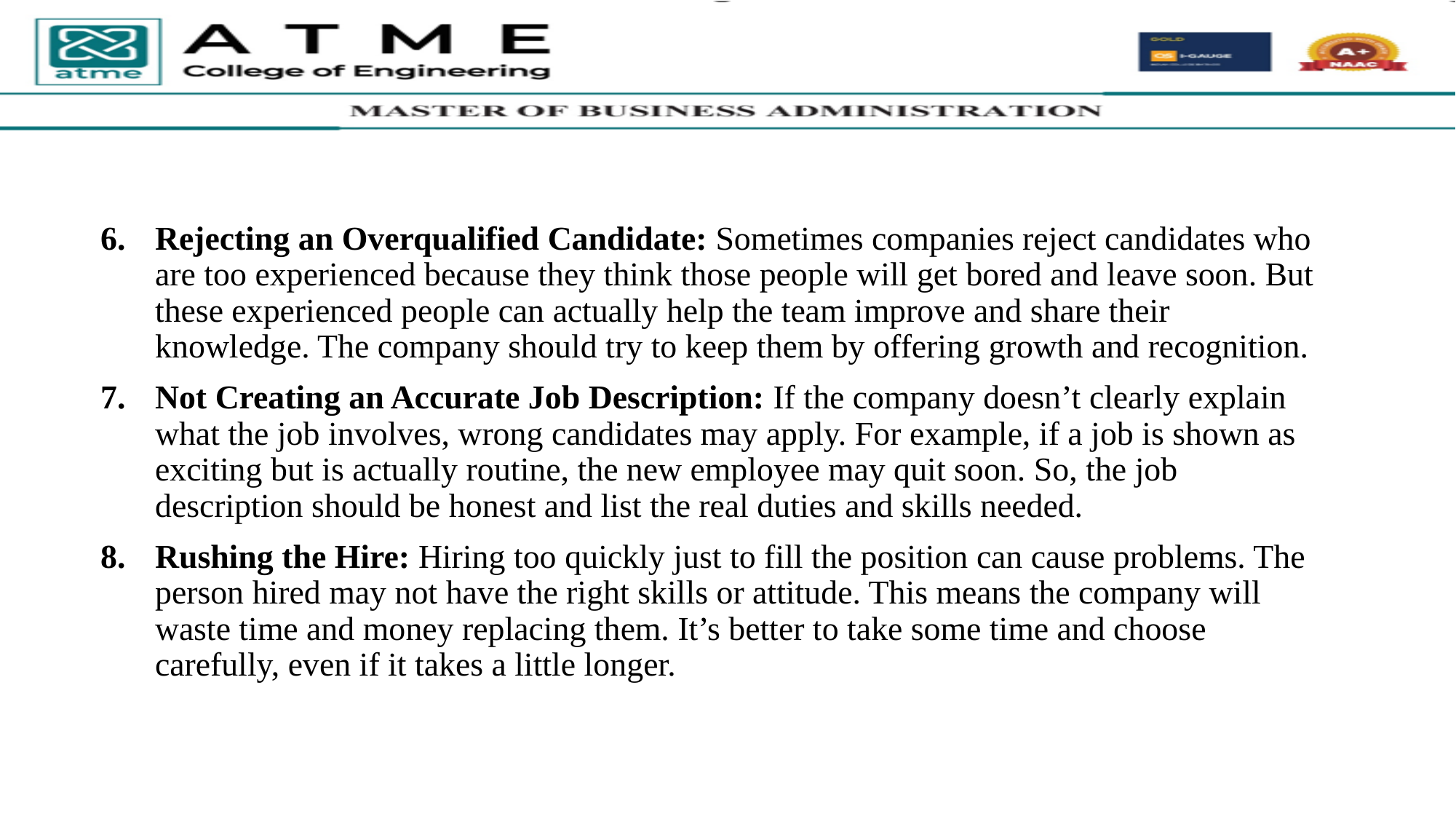

Rejecting an Overqualified Candidate: Sometimes companies reject candidates who are too experienced because they think those people will get bored and leave soon. But these experienced people can actually help the team improve and share their knowledge. The company should try to keep them by offering growth and recognition.
Not Creating an Accurate Job Description: If the company doesn’t clearly explain what the job involves, wrong candidates may apply. For example, if a job is shown as exciting but is actually routine, the new employee may quit soon. So, the job description should be honest and list the real duties and skills needed.
Rushing the Hire: Hiring too quickly just to fill the position can cause problems. The person hired may not have the right skills or attitude. This means the company will waste time and money replacing them. It’s better to take some time and choose carefully, even if it takes a little longer.